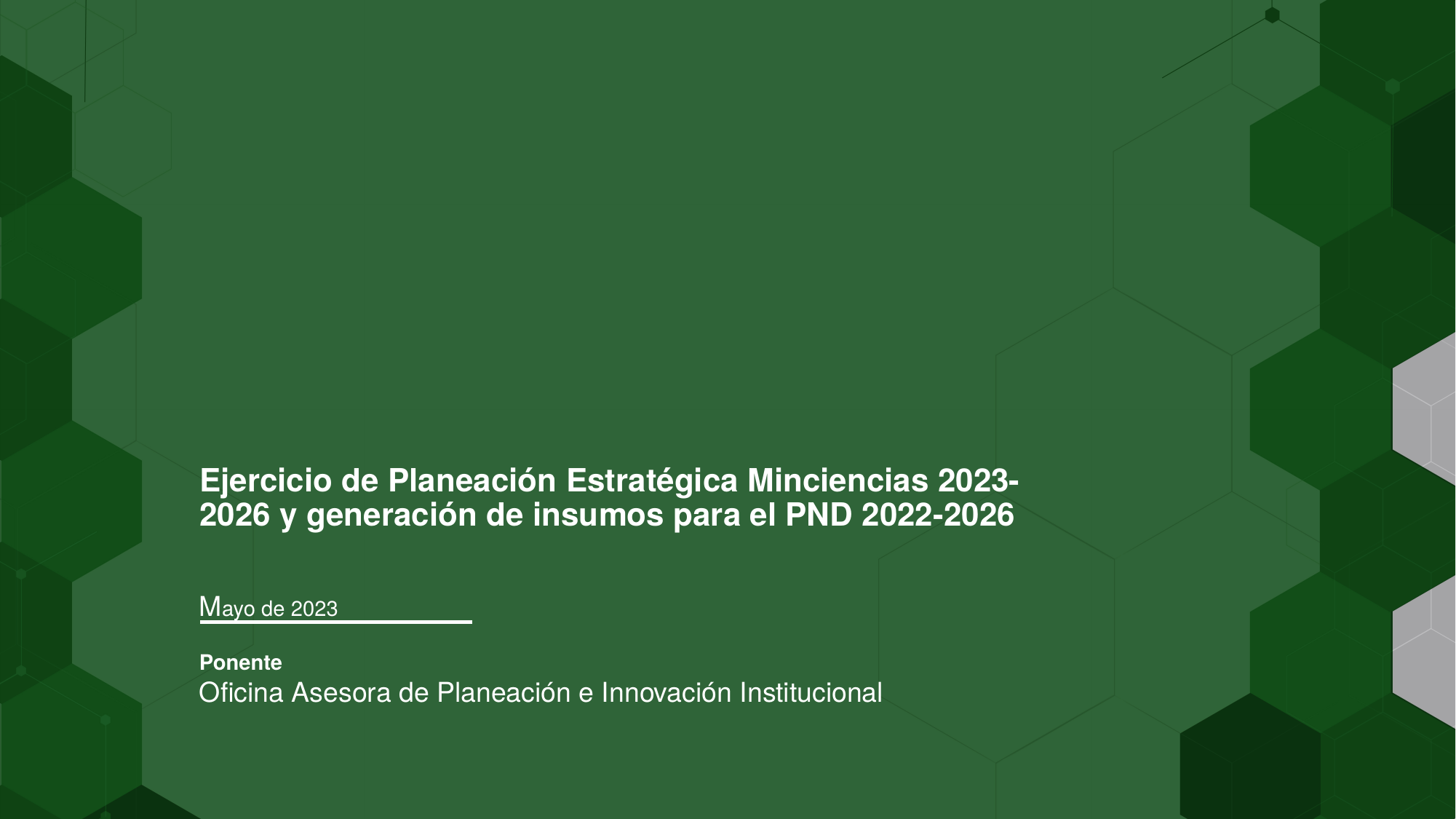

# Ejercicio de Planeación Estratégica Minciencias 2023-2026 y generación de insumos para el PND 2022-2026
Mayo de 2023
Ponente
Oficina Asesora de Planeación e Innovación Institucional